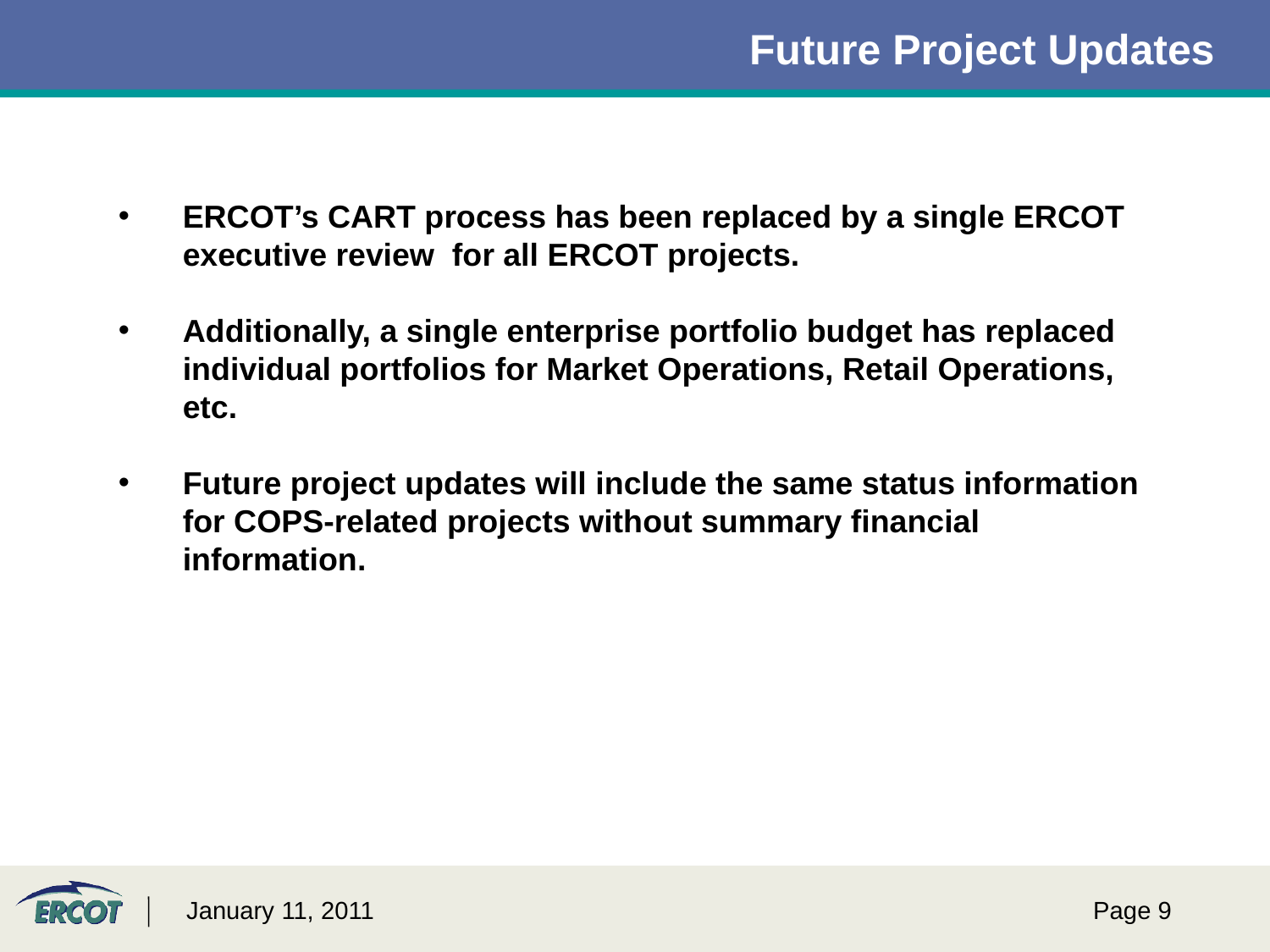

# Future Project Updates
ERCOT’s CART process has been replaced by a single ERCOT executive review  for all ERCOT projects.

Additionally, a single enterprise portfolio budget has replaced individual portfolios for Market Operations, Retail Operations, etc.

Future project updates will include the same status information for COPS-related projects without summary financial information.